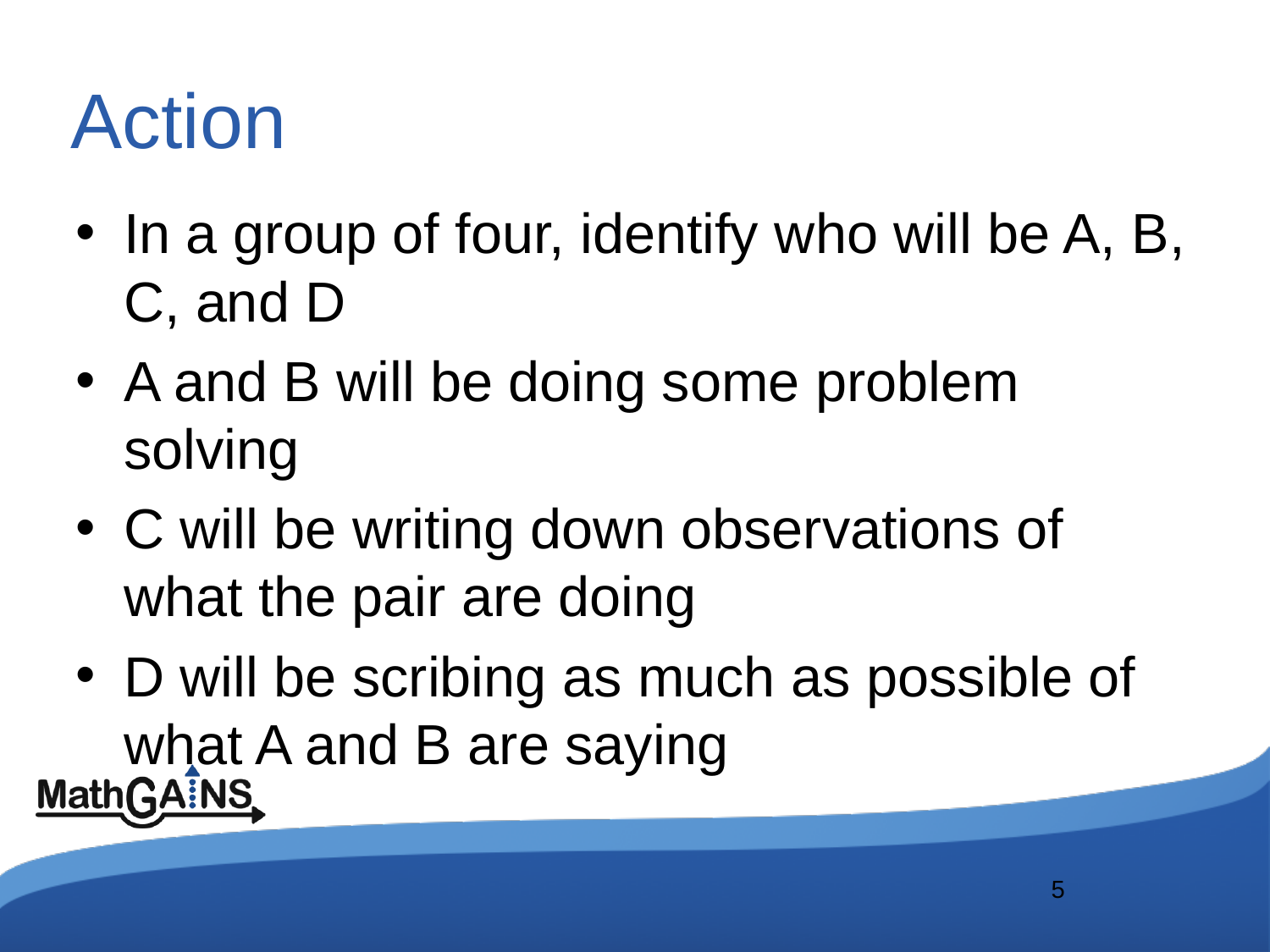

# Action
In a group of four, identify who will be A, B, C, and D
A and B will be doing some problem solving
C will be writing down observations of what the pair are doing
D will be scribing as much as possible of what A and B are saying

5